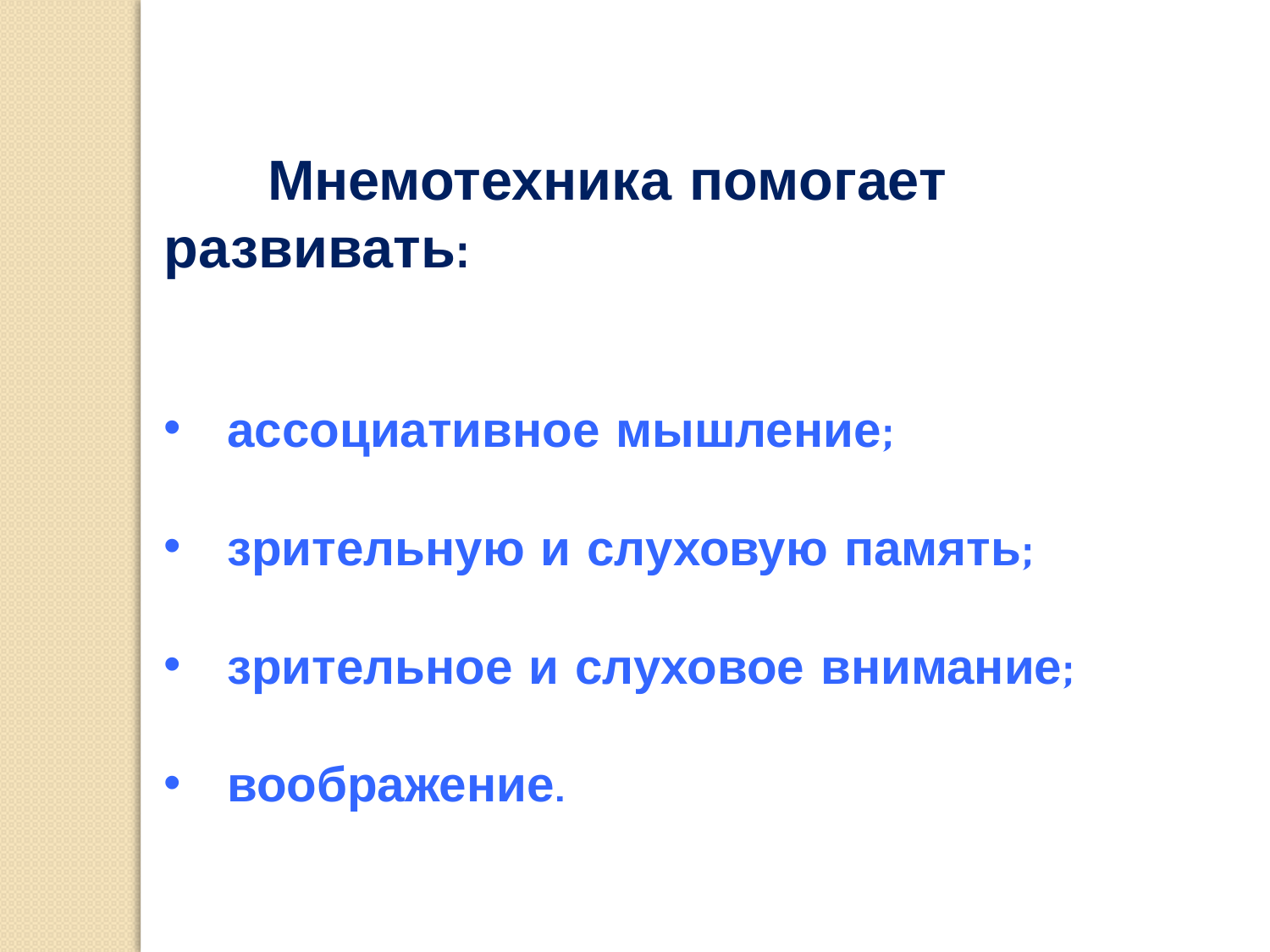

Мнемотехника помогает развивать:

ассоциативное мышление;

зрительную и слуховую память;

зрительное и слуховое внимание;

воображение.